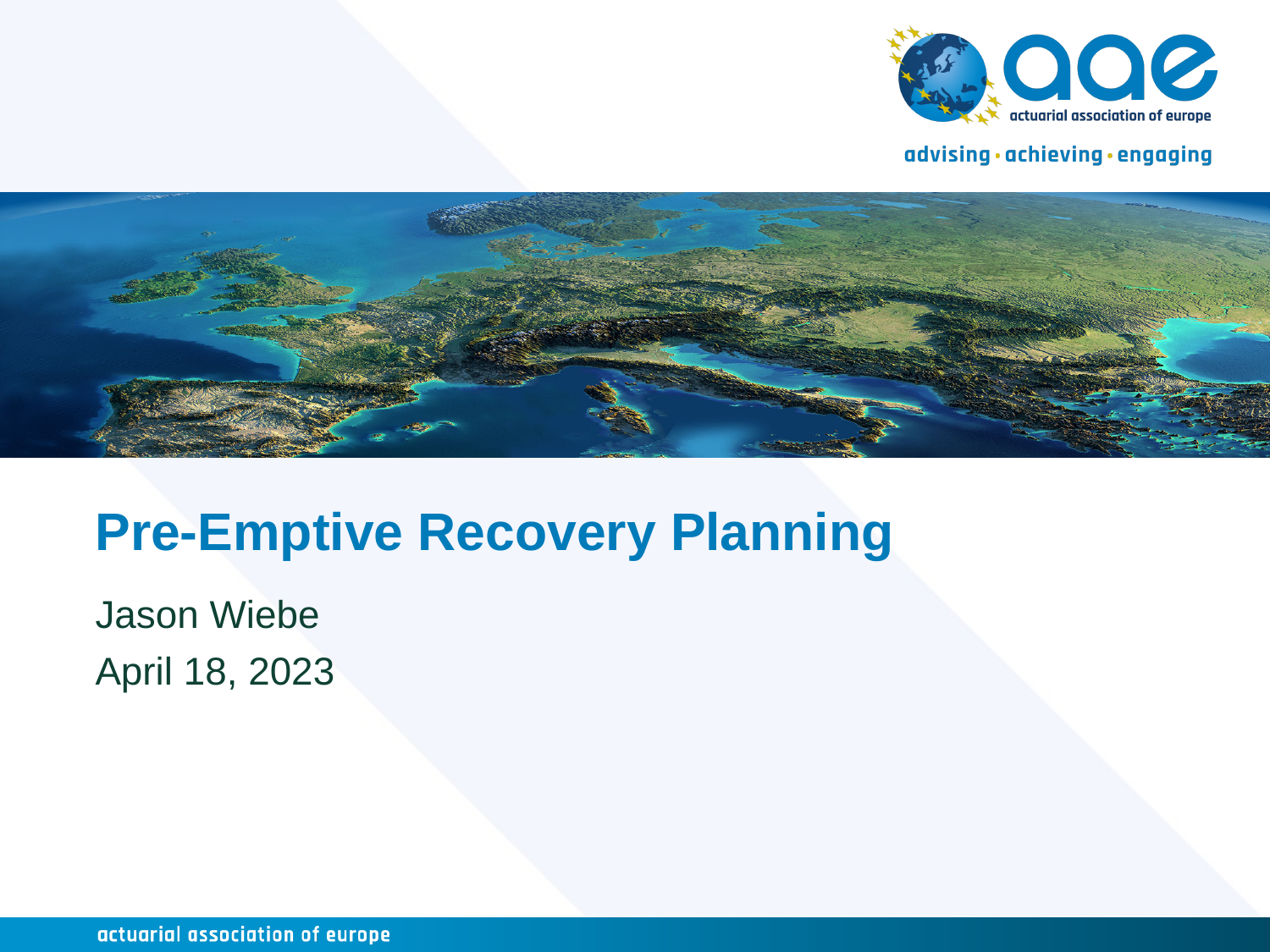

# Pre-Emptive Recovery Planning
Jason Wiebe
April 18, 2023